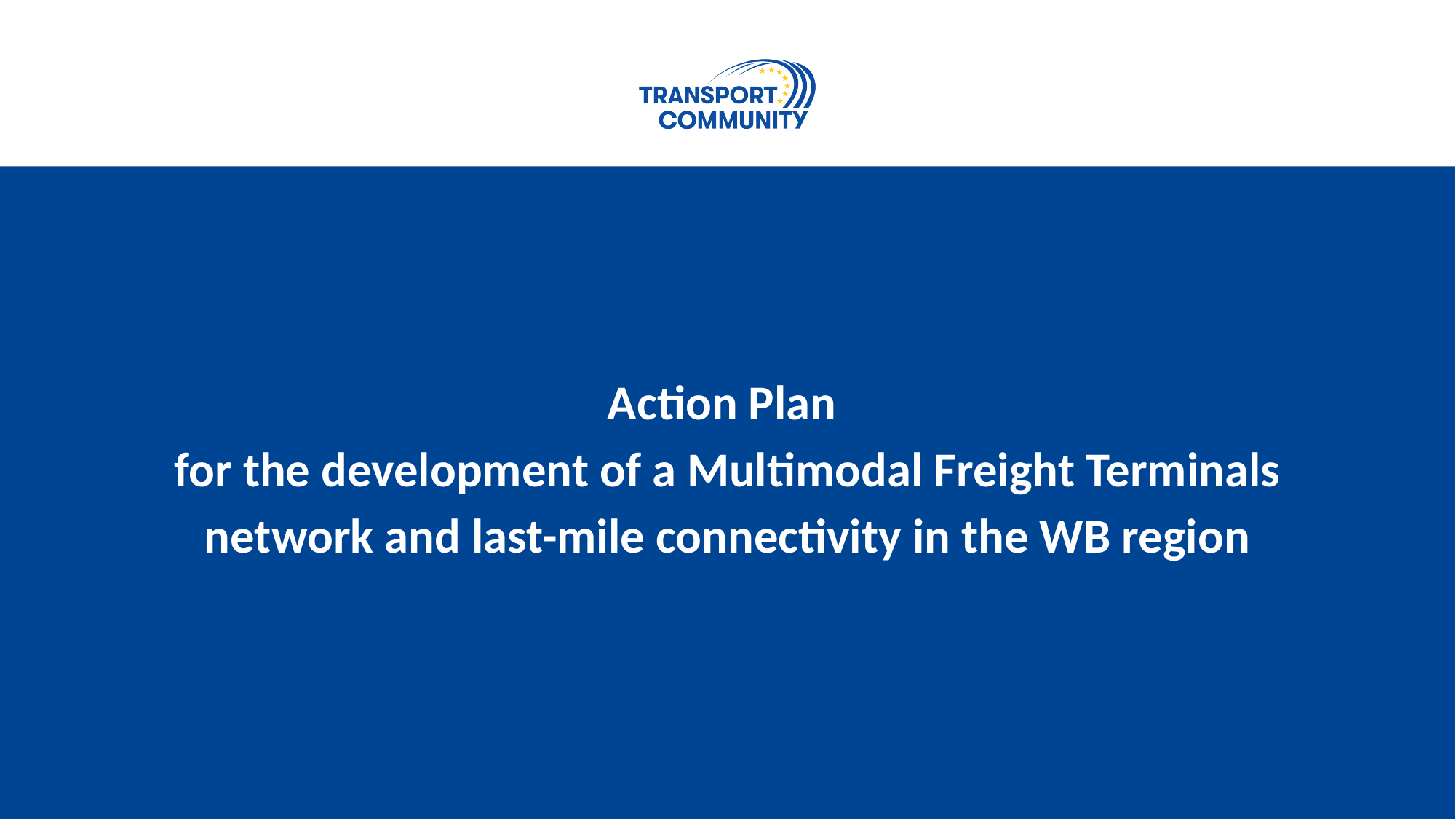

Action Plan
for the development of a Multimodal Freight Terminals network and last-mile connectivity in the WB region

#